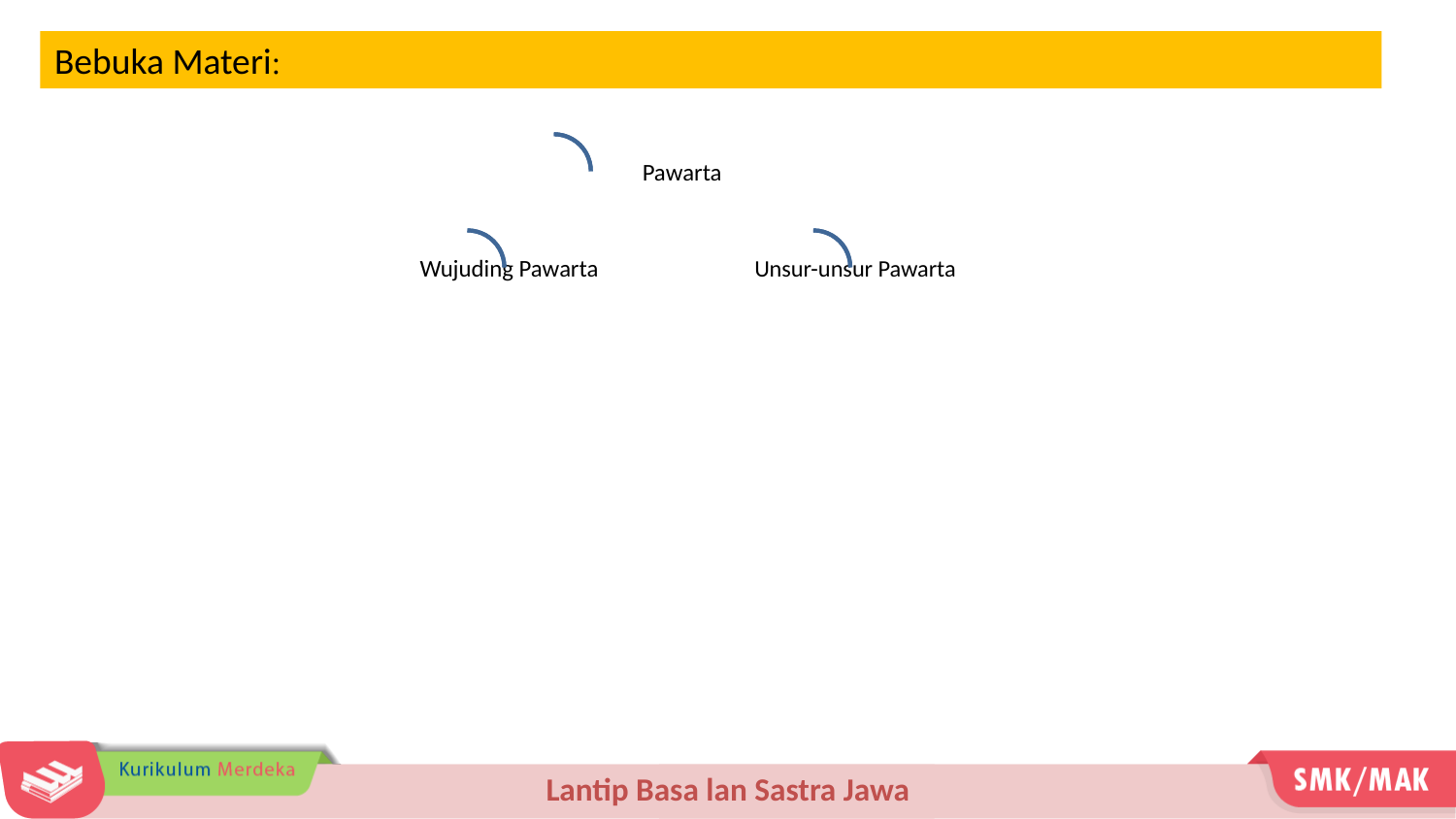

Bebuka Materi:
Pawarta
Wujuding Pawarta
Unsur-unsur Pawarta